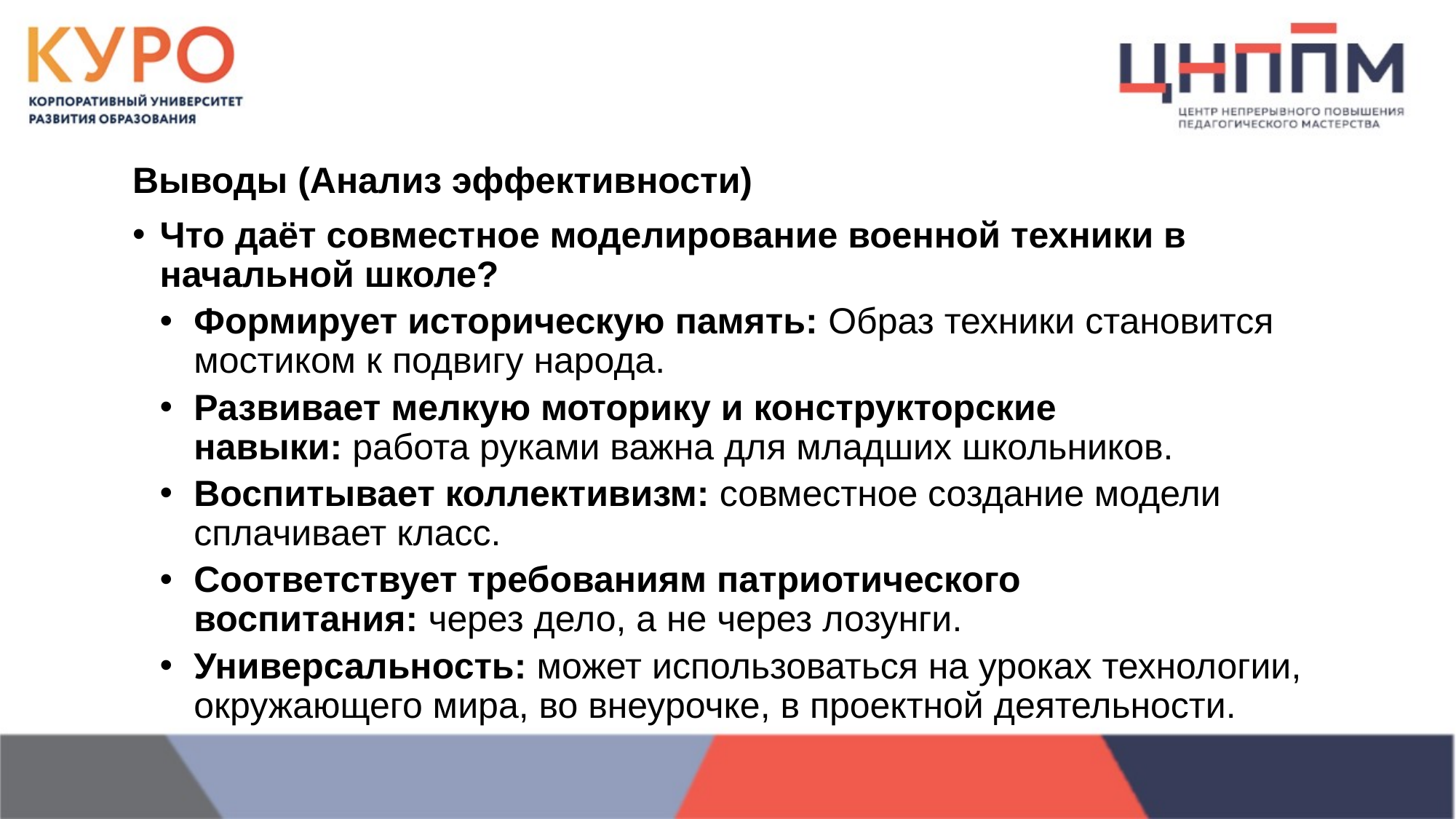

Выводы (Анализ эффективности)
Что даёт совместное моделирование военной техники в начальной школе?
Формирует историческую память: Образ техники становится мостиком к подвигу народа.
Развивает мелкую моторику и конструкторские навыки: работа руками важна для младших школьников.
Воспитывает коллективизм: совместное создание модели сплачивает класс.
Соответствует требованиям патриотического воспитания: через дело, а не через лозунги.
Универсальность: может использоваться на уроках технологии, окружающего мира, во внеурочке, в проектной деятельности.